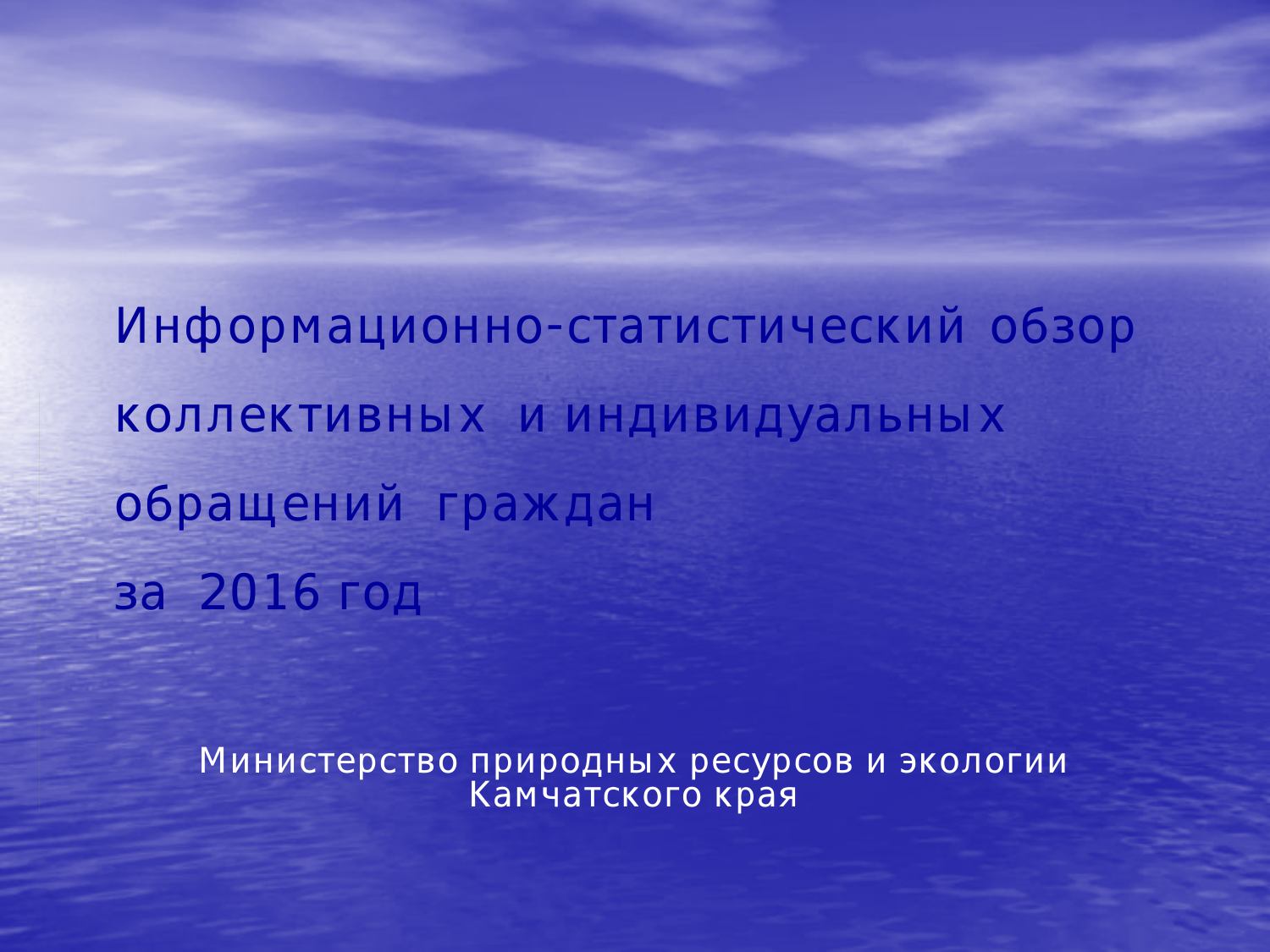

# Информационно-статистический  обзор  коллективных  и индивидуальных  обращений  граждан за  2016 год

Министерство природных ресурсов и экологии Камчатского края